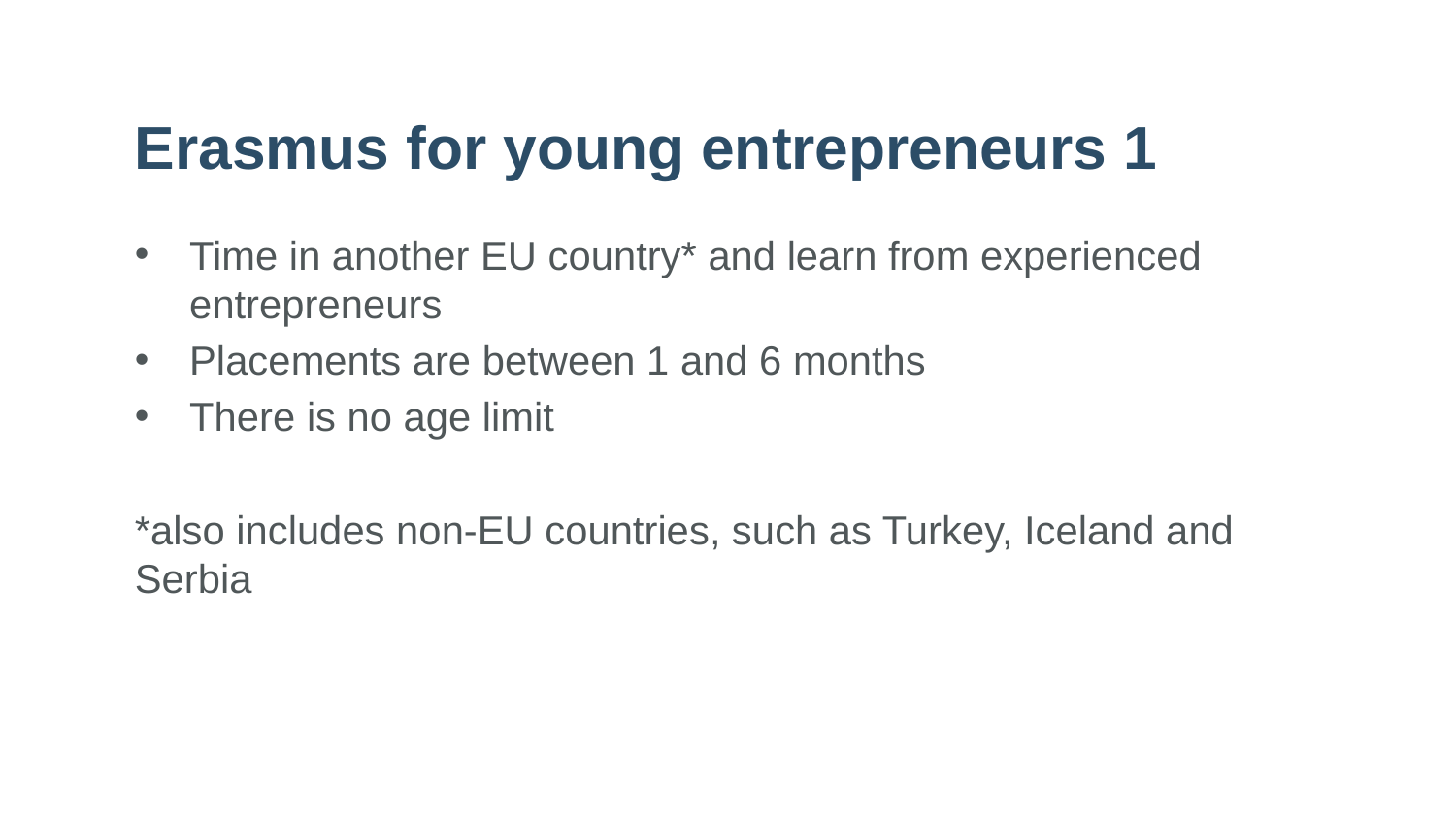

# Erasmus for young entrepreneurs 1
Time in another EU country* and learn from experienced entrepreneurs
Placements are between 1 and 6 months
There is no age limit

*also includes non-EU countries, such as Turkey, Iceland and Serbia